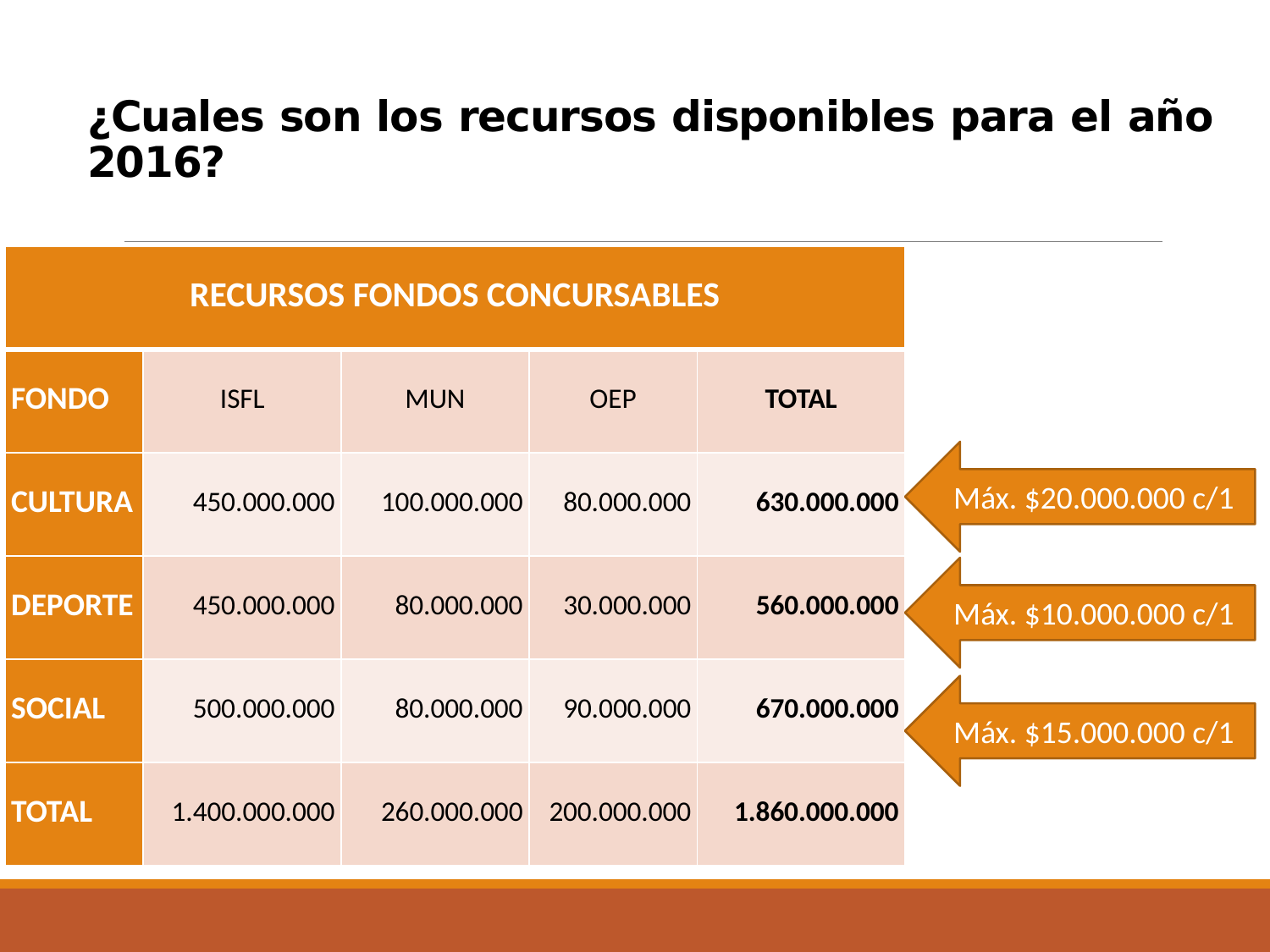

¿Cuales son los recursos disponibles para el año 2016?
| RECURSOS FONDOS CONCURSABLES |  |  |  |  |
| --- | --- | --- | --- | --- |
| FONDO | ISFL | MUN | OEP | TOTAL |
| CULTURA | 450.000.000 | 100.000.000 | 80.000.000 | 630.000.000 |
| DEPORTE | 450.000.000 | 80.000.000 | 30.000.000 | 560.000.000 |
| SOCIAL | 500.000.000 | 80.000.000 | 90.000.000 | 670.000.000 |
| TOTAL | 1.400.000.000 | 260.000.000 | 200.000.000 | 1.860.000.000 |
Máx. $20.000.000 c/1
Máx. $10.000.000 c/1
Máx. $15.000.000 c/1